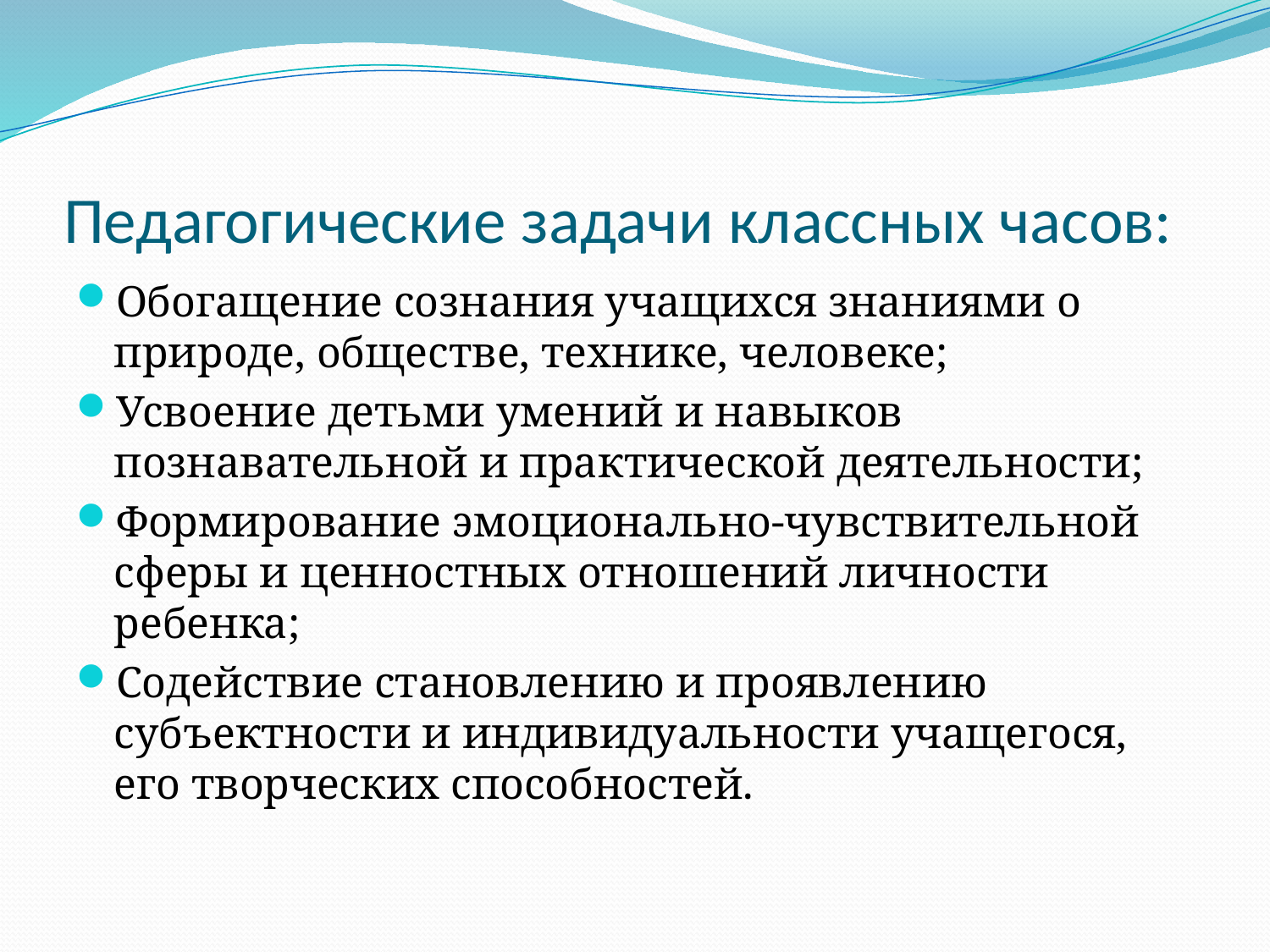

# Педагогические задачи классных часов:
Обогащение сознания учащихся знаниями о природе, обществе, технике, человеке;
Усвоение детьми умений и навыков познавательной и практической деятельности;
Формирование эмоционально-чувствительной сферы и ценностных отношений личности ребенка;
Содействие становлению и проявлению субъектности и индивидуальности учащегося, его творческих способностей.